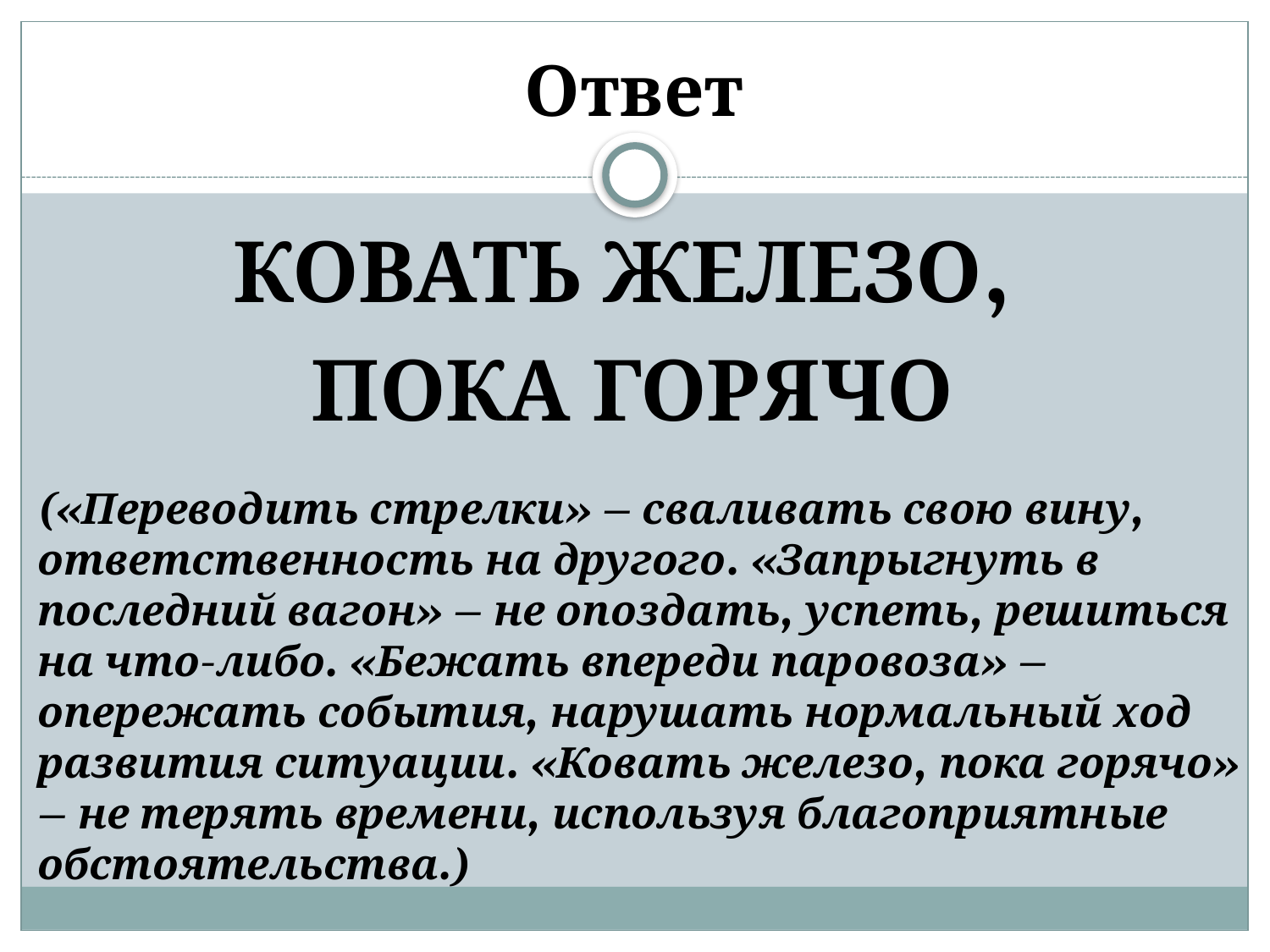

# Ответ
КОВАТЬ ЖЕЛЕЗО,
ПОКА ГОРЯЧО
(«Переводить стрелки» – сваливать свою вину, ответственность на другого. «Запрыгнуть в последний вагон» – не опоздать, успеть, решиться на что-либо. «Бежать впереди паровоза» – опережать события, нарушать нормальный ход развития ситуации. «Ковать железо, пока горячо» – не терять времени, используя благоприятные обстоятельства.)